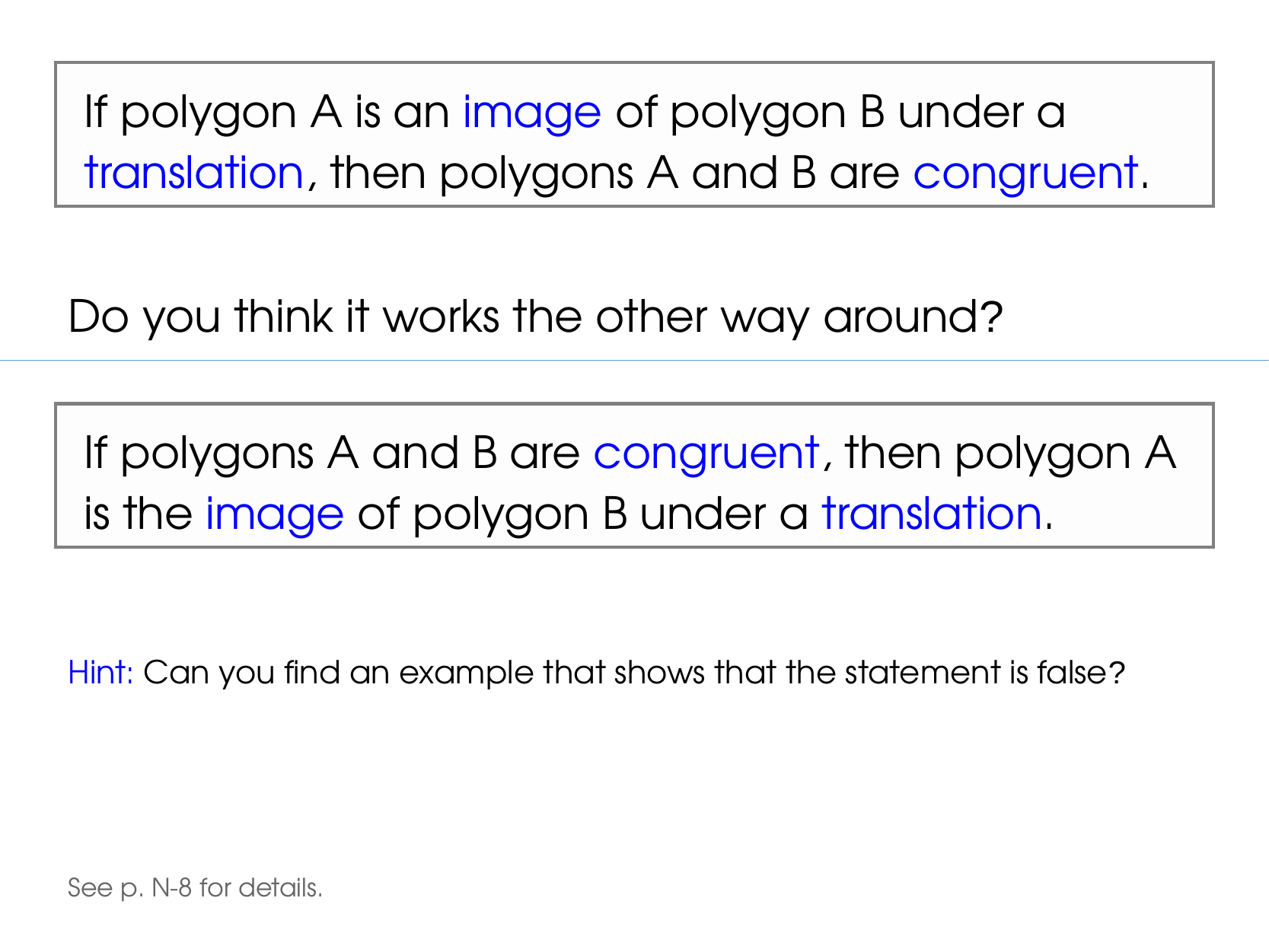

If polygon A is an image of polygon B under a translation, then polygons A and B are congruent.
Do you think it works the other way around?

If polygons A and B are congruent, then polygon A is the image of polygon B under a translation.
Hint: Can you find an example that shows that the statement is false?
See p. N-8 for details.